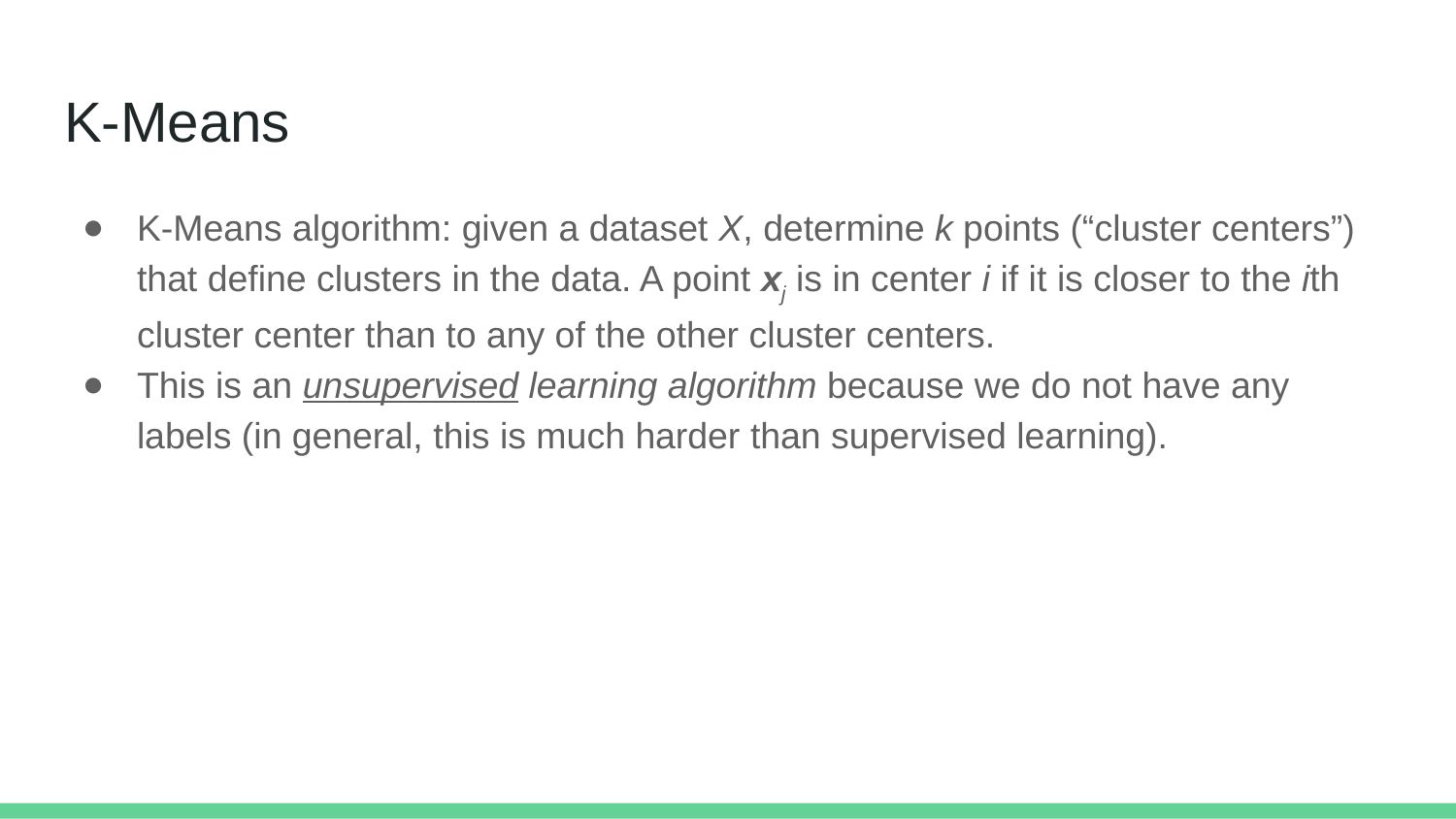

# K-Means
K-Means algorithm: given a dataset X, determine k points (“cluster centers”) that define clusters in the data. A point xj is in center i if it is closer to the ith cluster center than to any of the other cluster centers.
This is an unsupervised learning algorithm because we do not have any labels (in general, this is much harder than supervised learning).